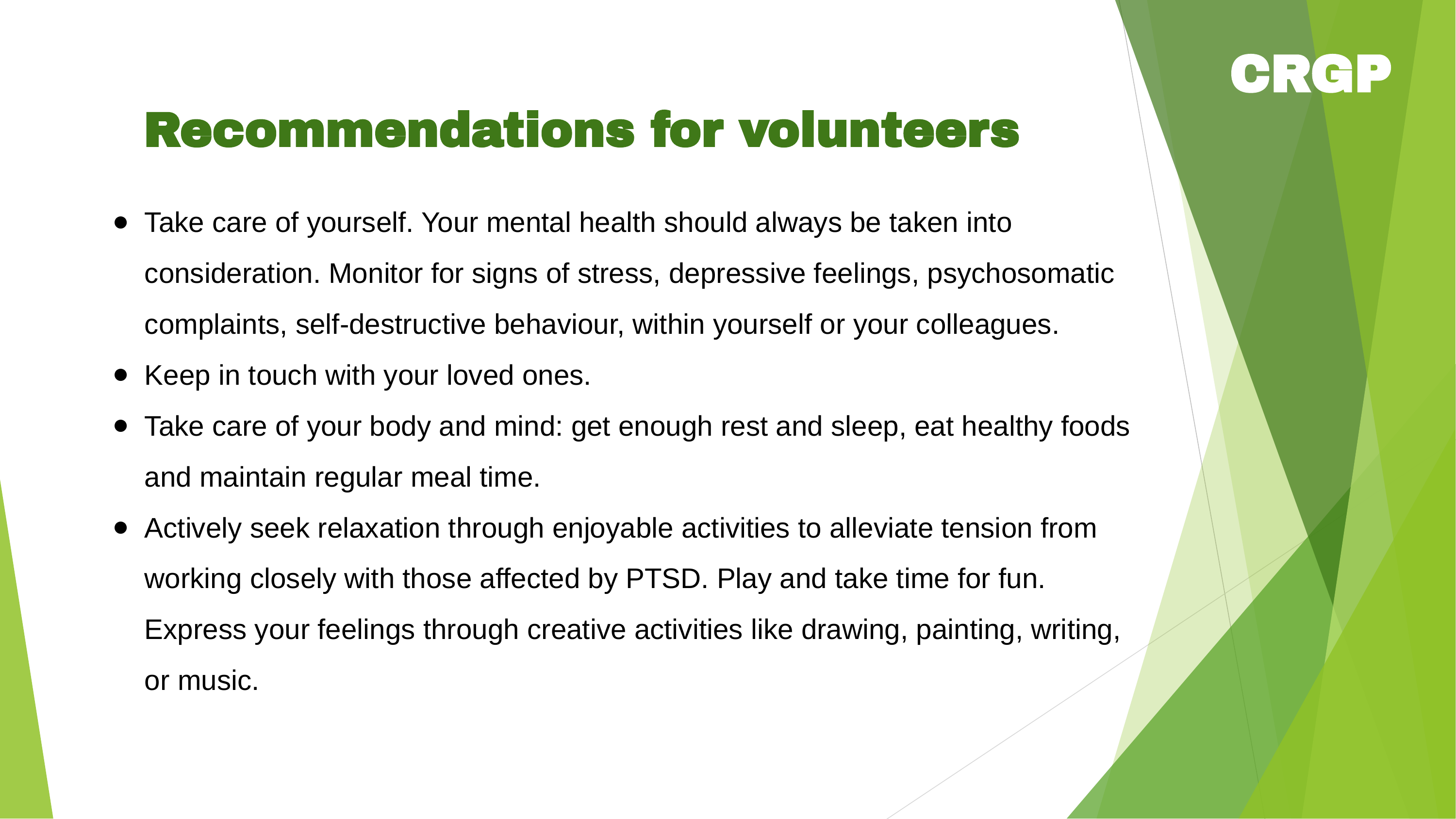

CRGP
Recommendations for volunteers
Take care of yourself. Your mental health should always be taken into consideration. Monitor for signs of stress, depressive feelings, psychosomatic complaints, self-destructive behaviour, within yourself or your colleagues.
Keep in touch with your loved ones.
Take care of your body and mind: get enough rest and sleep, eat healthy foods and maintain regular meal time.
Actively seek relaxation through enjoyable activities to alleviate tension from working closely with those affected by PTSD. Play and take time for fun. Express your feelings through creative activities like drawing, painting, writing, or music.